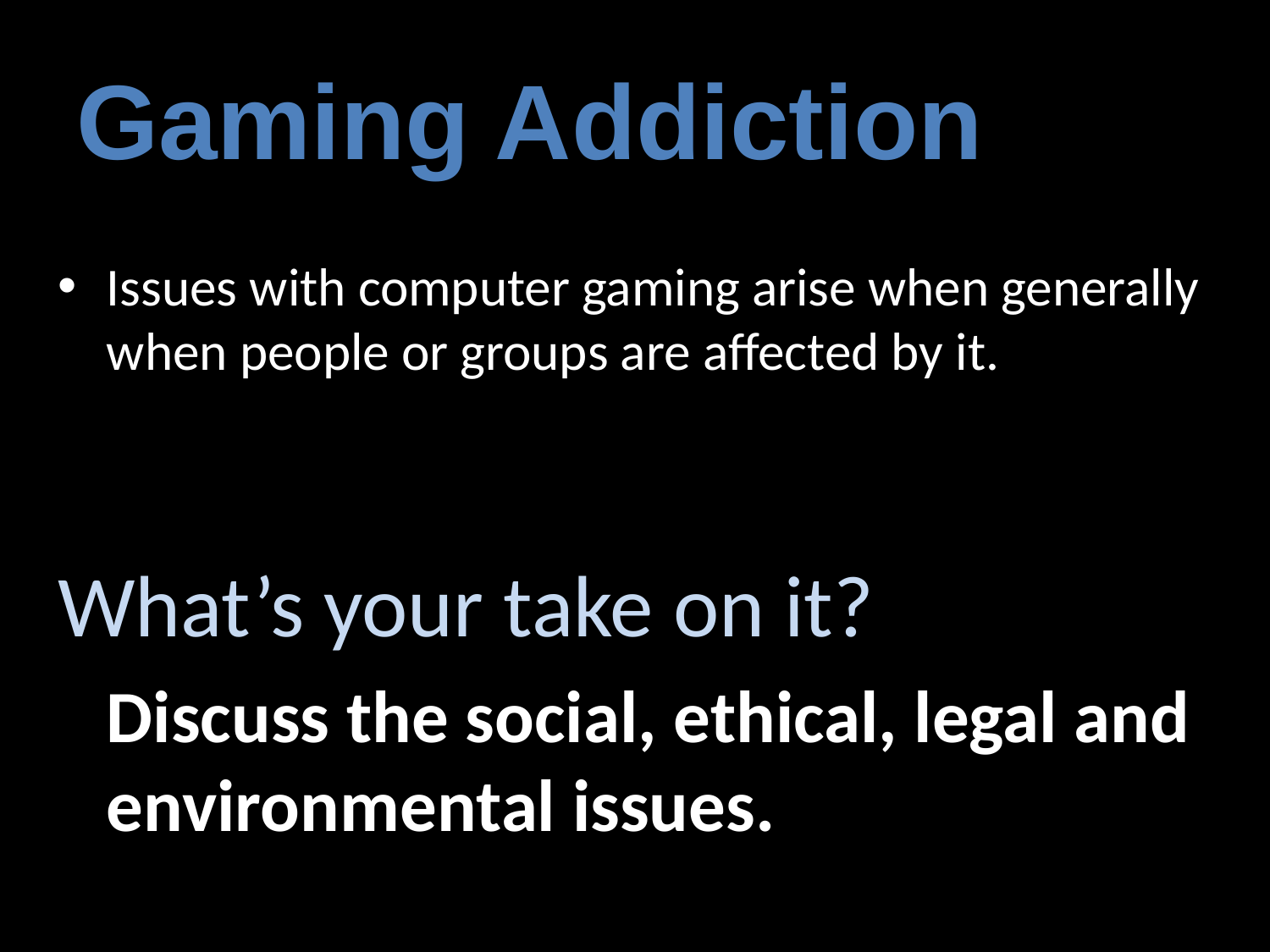

# Gaming Addiction
Issues with computer gaming arise when generally when people or groups are affected by it.

What’s your take on it?
	Discuss the social, ethical, legal and environmental issues.